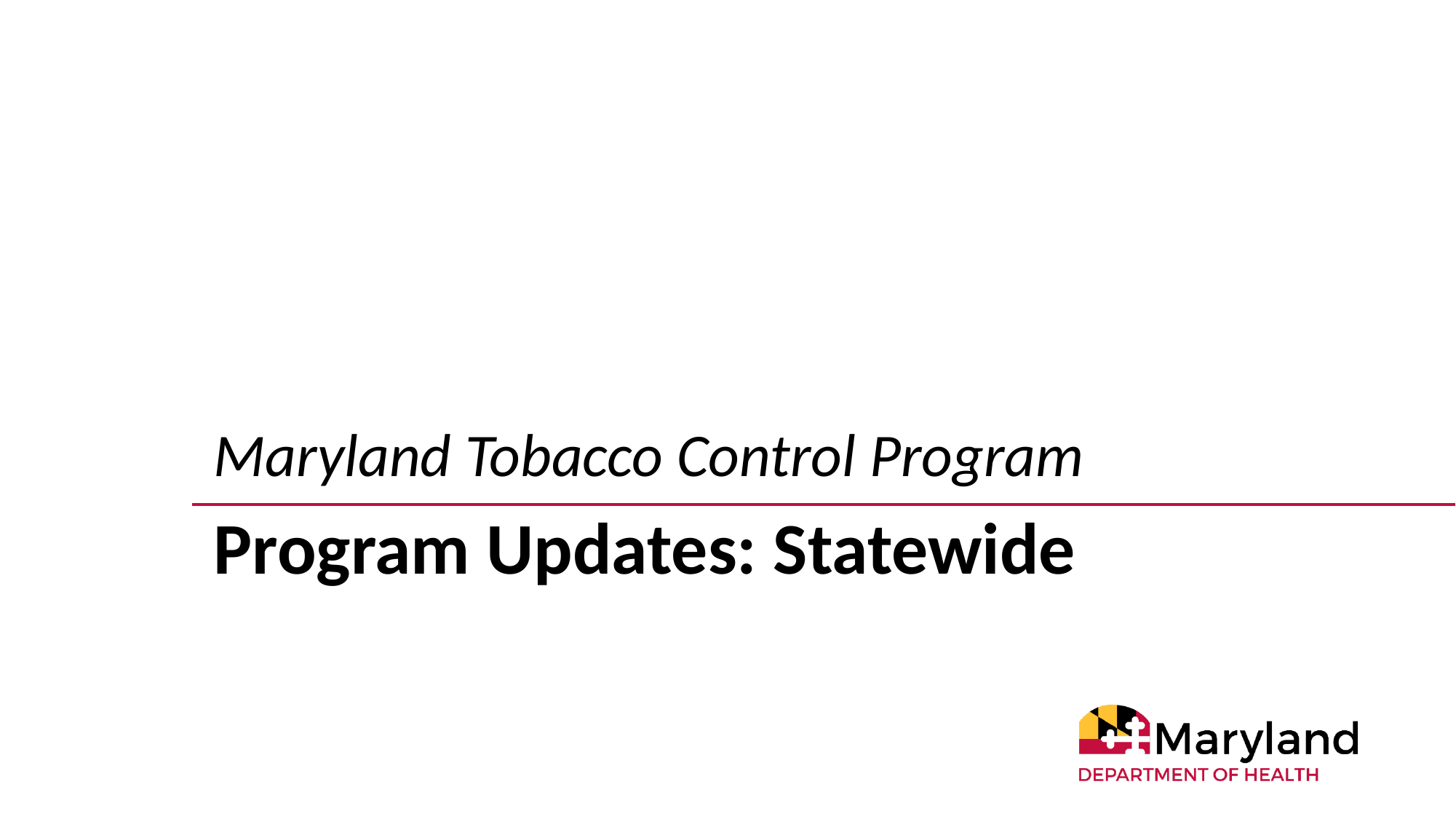

Maryland Tobacco Control Program
Program Updates: Statewide